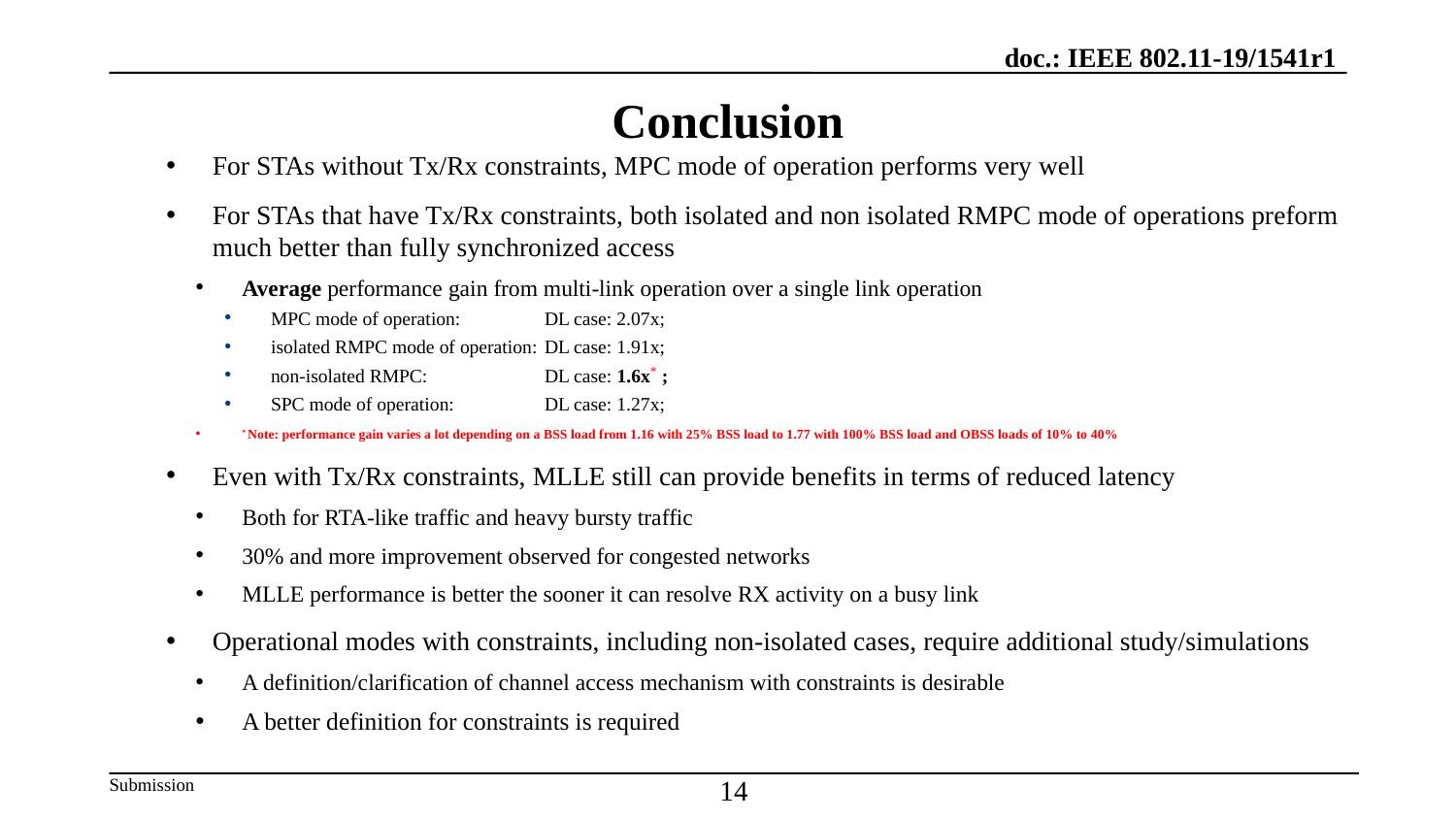

# Conclusion
For STAs without Tx/Rx constraints, MPC mode of operation performs very well
For STAs that have Tx/Rx constraints, both isolated and non isolated RMPC mode of operations preform much better than fully synchronized access
Average performance gain from multi-link operation over a single link operation
MPC mode of operation: 			DL case: 2.07x;
isolated RMPC mode of operation: 		DL case: 1.91x;
non-isolated RMPC:				DL case: 1.6x* ;
SPC mode of operation:				DL case: 1.27x;
* Note: performance gain varies a lot depending on a BSS load from 1.16 with 25% BSS load to 1.77 with 100% BSS load and OBSS loads of 10% to 40%
Even with Tx/Rx constraints, MLLE still can provide benefits in terms of reduced latency
Both for RTA-like traffic and heavy bursty traffic
30% and more improvement observed for congested networks
MLLE performance is better the sooner it can resolve RX activity on a busy link
Operational modes with constraints, including non-isolated cases, require additional study/simulations
A definition/clarification of channel access mechanism with constraints is desirable
A better definition for constraints is required
14